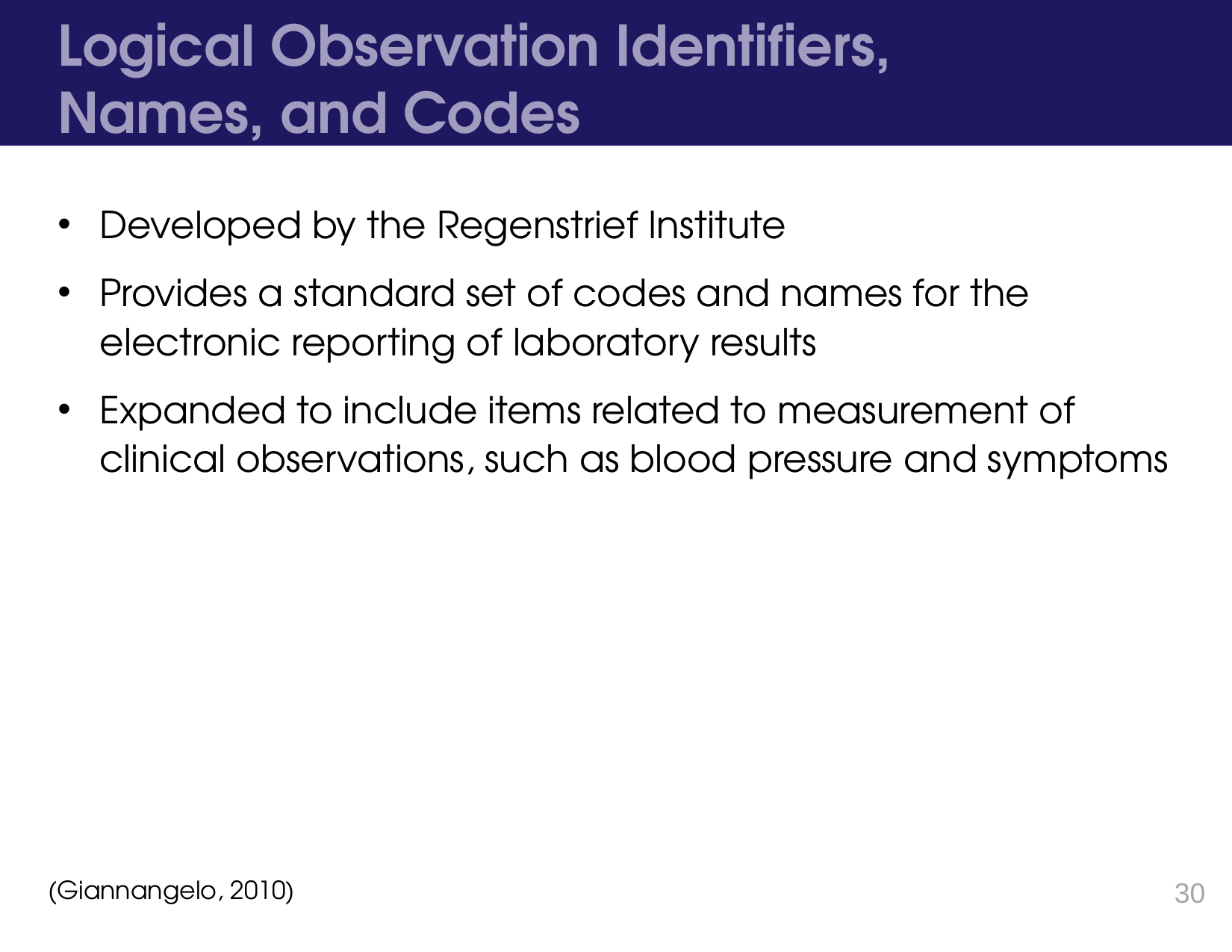

# Logical Observation Identifiers, Names, and Codes
Developed by the Regenstrief Institute
Provides a standard set of codes and names for the electronic reporting of laboratory results
Expanded to include items related to measurement of clinical observations, such as blood pressure and symptoms
(Giannangelo, 2010)
30